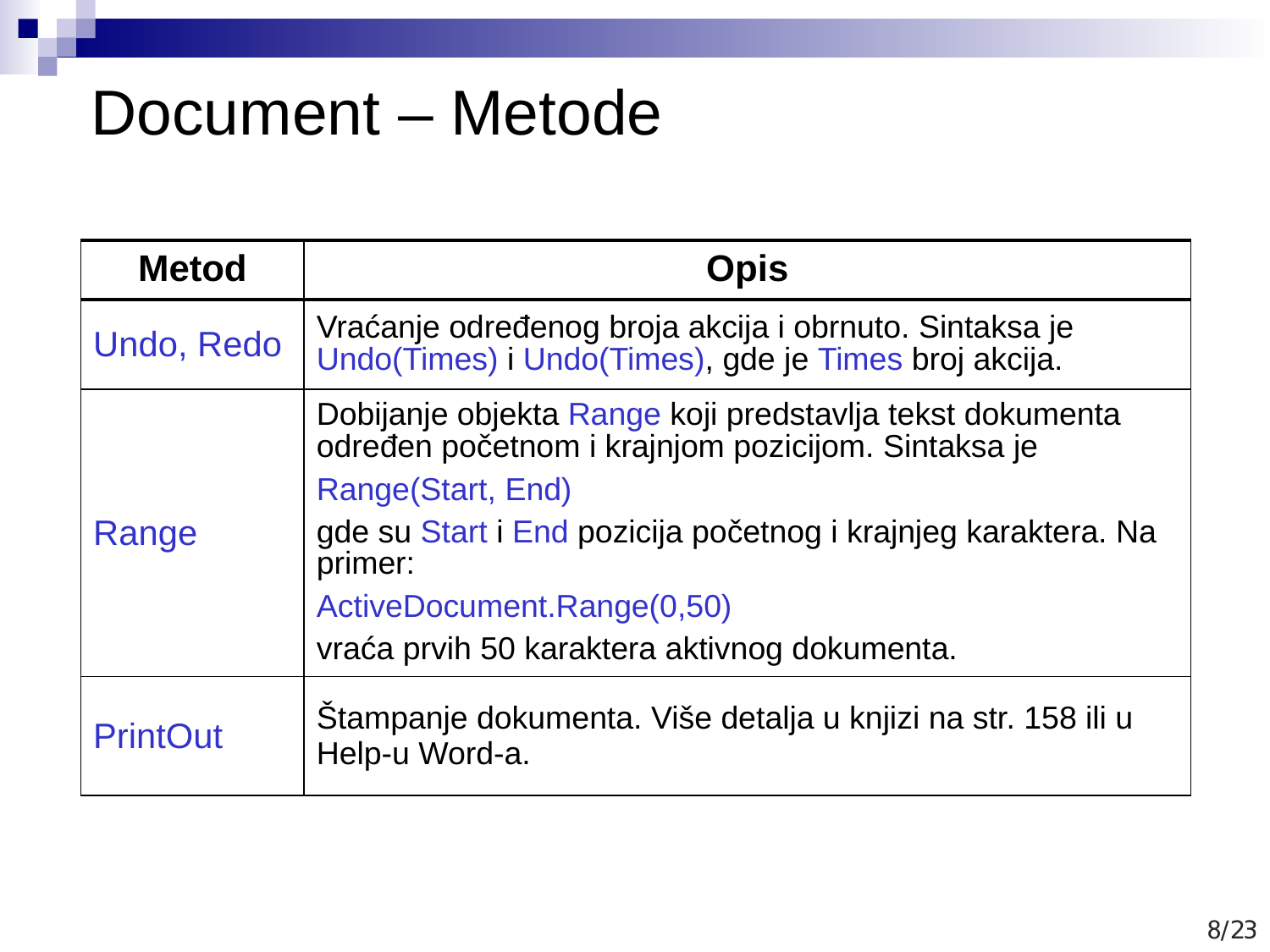

# Document – Metode
| Metod | Opis |
| --- | --- |
| Undo, Redo | Vraćanje određenog broja akcija i obrnuto. Sintaksa je Undo(Times) i Undo(Times), gde je Times broj akcija. |
| Range | Dobijanje objekta Range koji predstavlja tekst dokumenta određen početnom i krajnjom pozicijom. Sintaksa je Range(Start, End) gde su Start i End pozicija početnog i krajnjeg karaktera. Na primer: ActiveDocument.Range(0,50) vraća prvih 50 karaktera aktivnog dokumenta. |
| PrintOut | Štampanje dokumenta. Više detalja u knjizi na str. 158 ili u Help-u Word-a. |
8/23